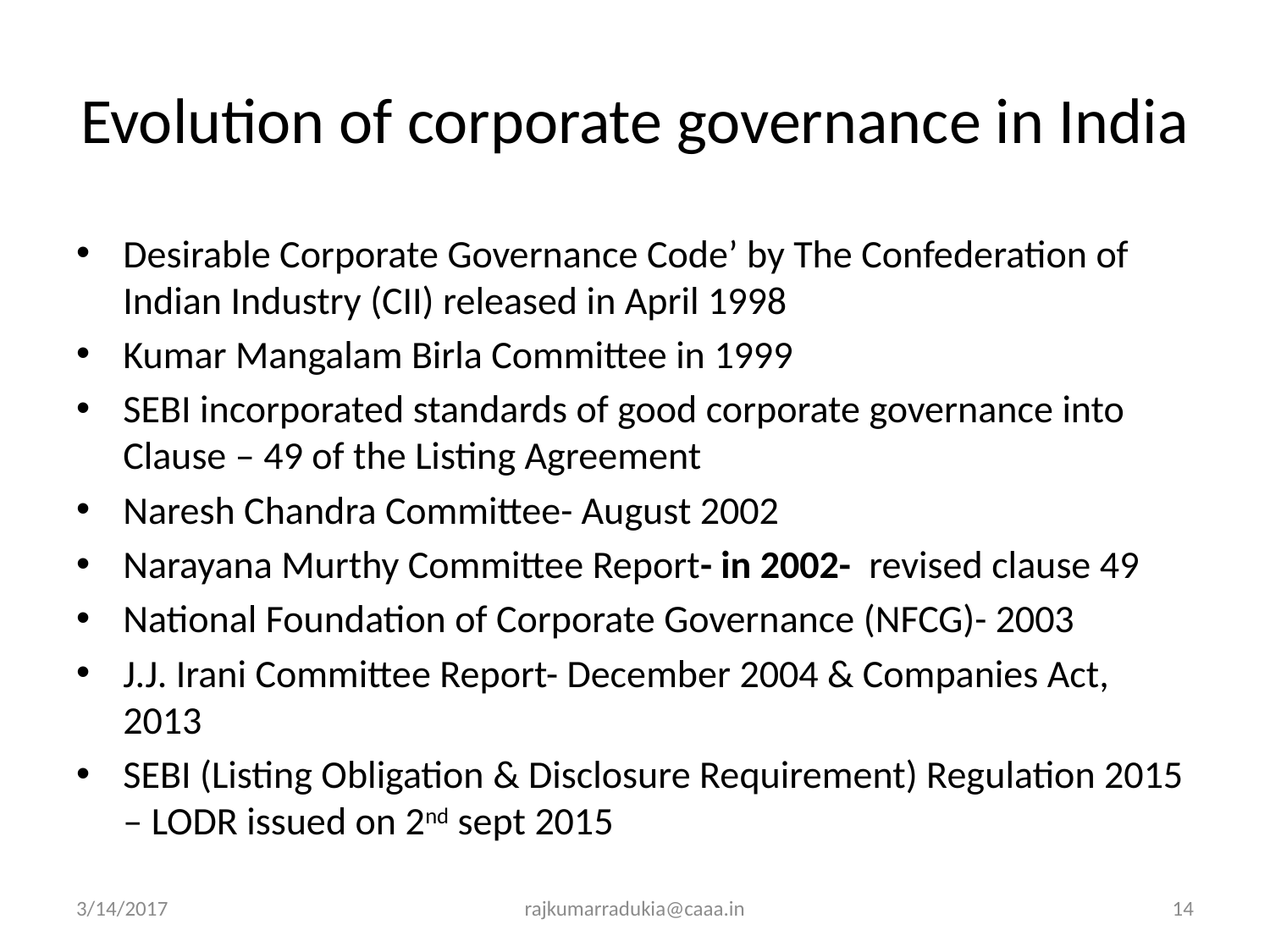

# Evolution of corporate governance in India
Desirable Corporate Governance Code’ by The Confederation of Indian Industry (CII) released in April 1998
Kumar Mangalam Birla Committee in 1999
SEBI incorporated standards of good corporate governance into Clause – 49 of the Listing Agreement
Naresh Chandra Committee- August 2002
Narayana Murthy Committee Report- in 2002-  revised clause 49
National Foundation of Corporate Governance (NFCG)- 2003
J.J. Irani Committee Report- December 2004 & Companies Act, 2013
SEBI (Listing Obligation & Disclosure Requirement) Regulation 2015 – LODR issued on 2nd sept 2015

3/14/2017
rajkumarradukia@caaa.in
14